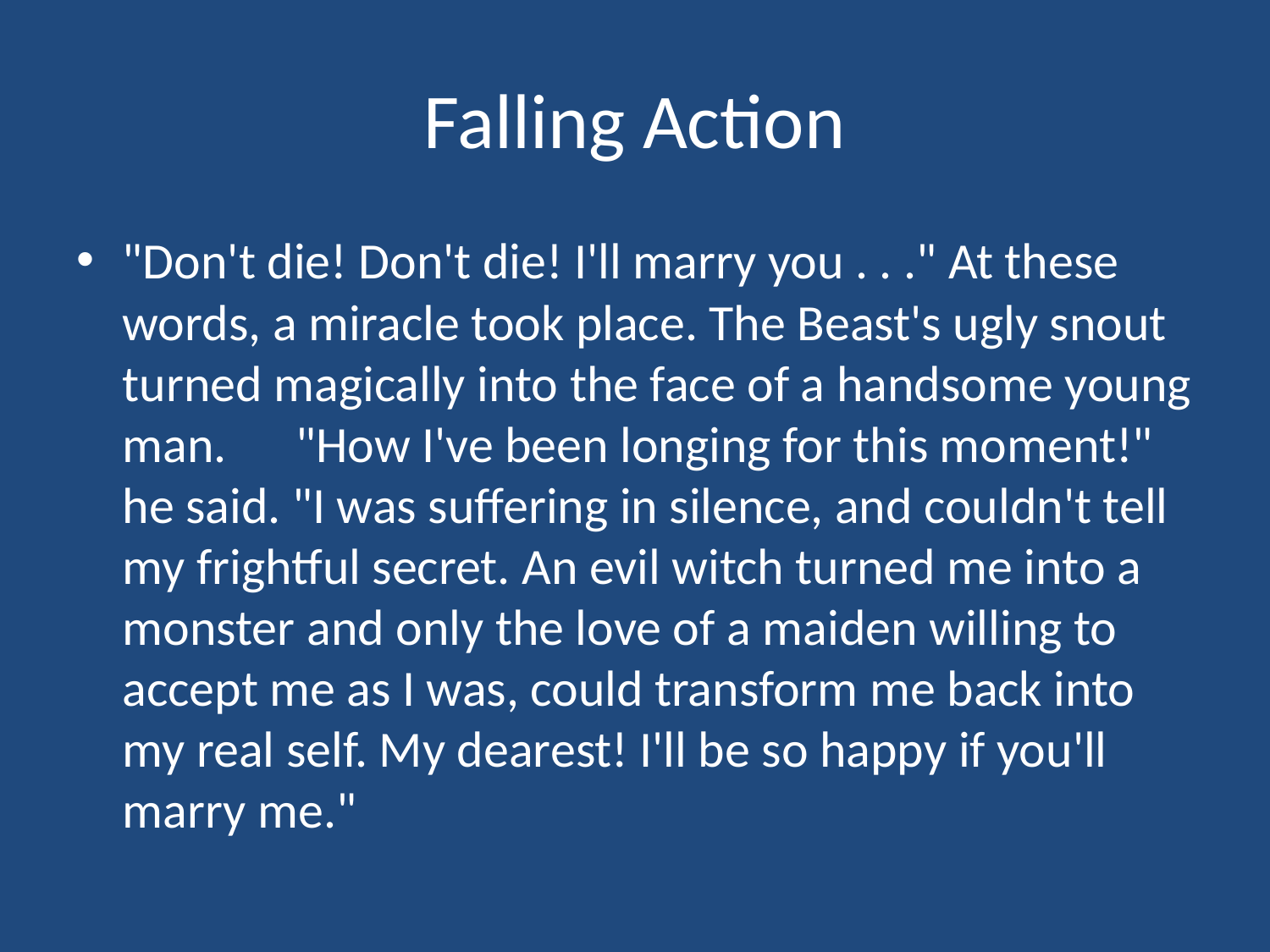

# Falling Action
"Don't die! Don't die! I'll marry you . . ." At these words, a miracle took place. The Beast's ugly snout turned magically into the face of a handsome young man.      "How I've been longing for this moment!" he said. "I was suffering in silence, and couldn't tell my frightful secret. An evil witch turned me into a monster and only the love of a maiden willing to accept me as I was, could transform me back into my real self. My dearest! I'll be so happy if you'll marry me."